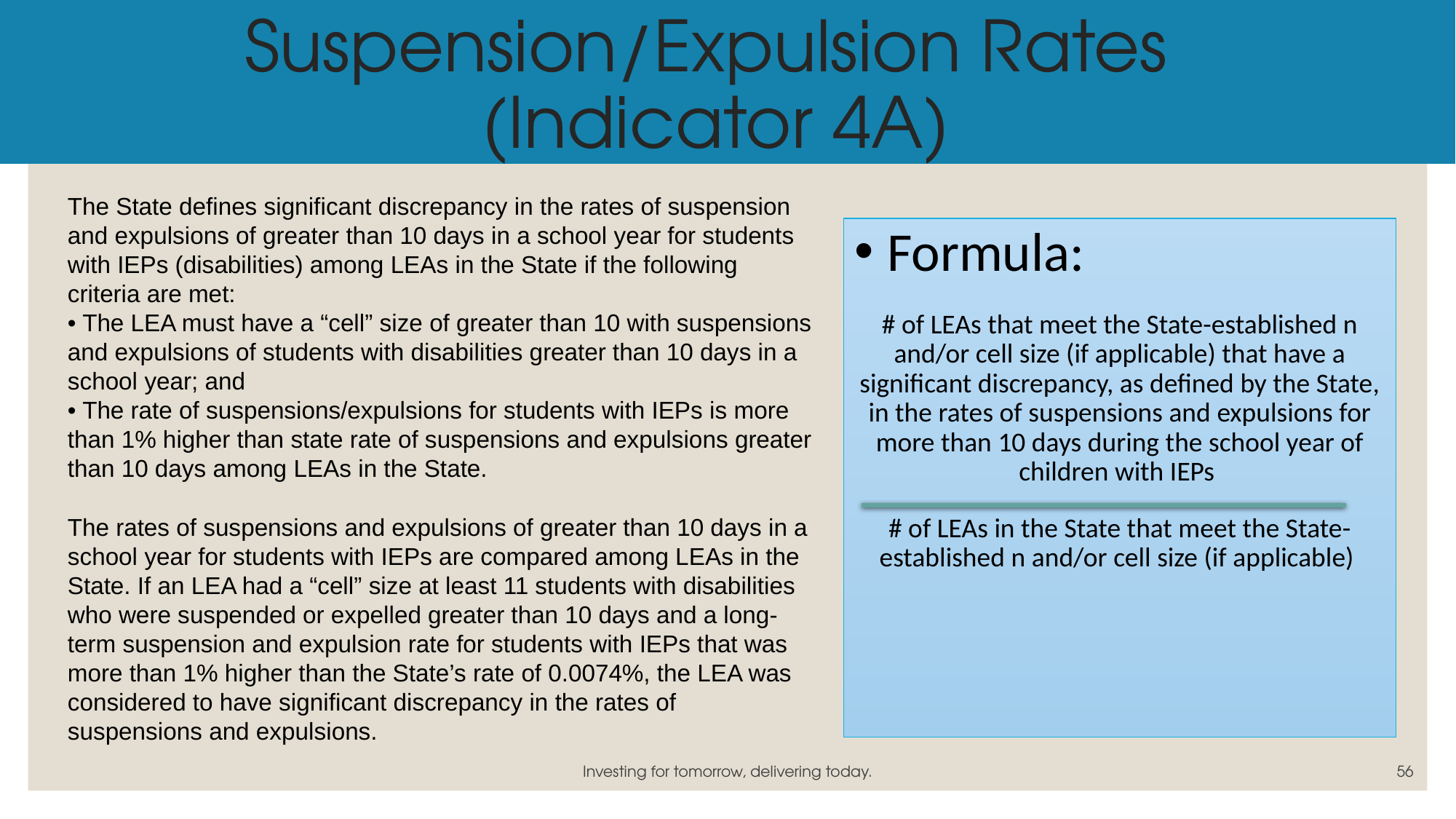

# Suspension/Expulsion Rates  (Indicator 4A)
The State defines significant discrepancy in the rates of suspension and expulsions of greater than 10 days in a school year for students with IEPs (disabilities) among LEAs in the State if the following criteria are met:
• The LEA must have a “cell” size of greater than 10 with suspensions and expulsions of students with disabilities greater than 10 days in a school year; and
• The rate of suspensions/expulsions for students with IEPs is more than 1% higher than state rate of suspensions and expulsions greater than 10 days among LEAs in the State.
The rates of suspensions and expulsions of greater than 10 days in a school year for students with IEPs are compared among LEAs in the State. If an LEA had a “cell” size at least 11 students with disabilities who were suspended or expelled greater than 10 days and a long-term suspension and expulsion rate for students with IEPs that was more than 1% higher than the State’s rate of 0.0074%, the LEA was considered to have significant discrepancy in the rates of suspensions and expulsions.

Formula:
# of LEAs that meet the State-established n and/or cell size (if applicable) that have a significant discrepancy, as defined by the State, in the rates of suspensions and expulsions for more than 10 days during the school year of children with IEPs
# of LEAs in the State that meet the State-established n and/or cell size (if applicable)
Investing for tomorrow, delivering today.
56